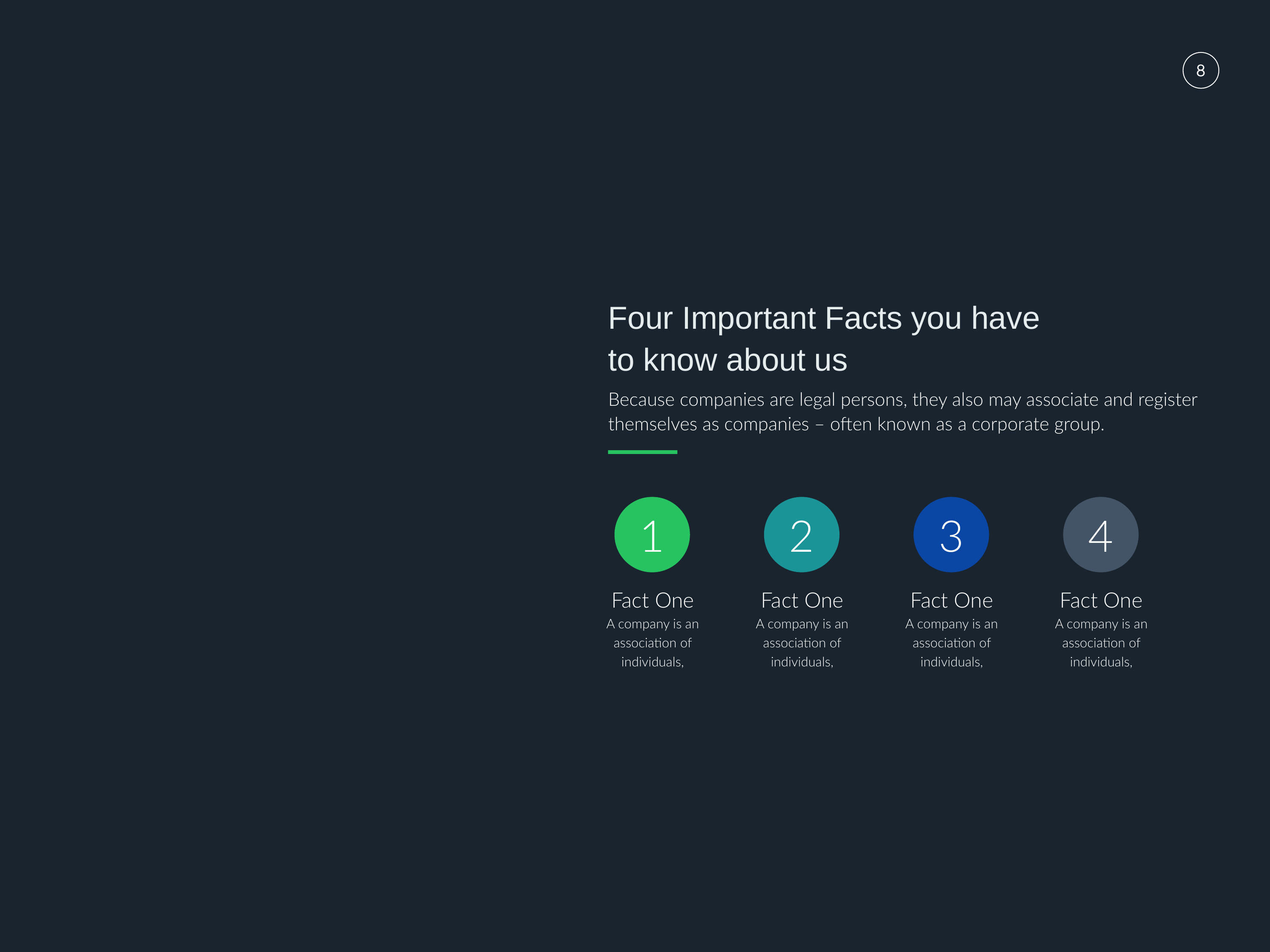

Four Important Facts you have
to know about us
Because companies are legal persons, they also may associate and register themselves as companies – often known as a corporate group.

1
2
3
4
Fact One
A company is an association of individuals,
Fact One
A company is an association of individuals,
Fact One
A company is an association of individuals,
Fact One
A company is an association of individuals,